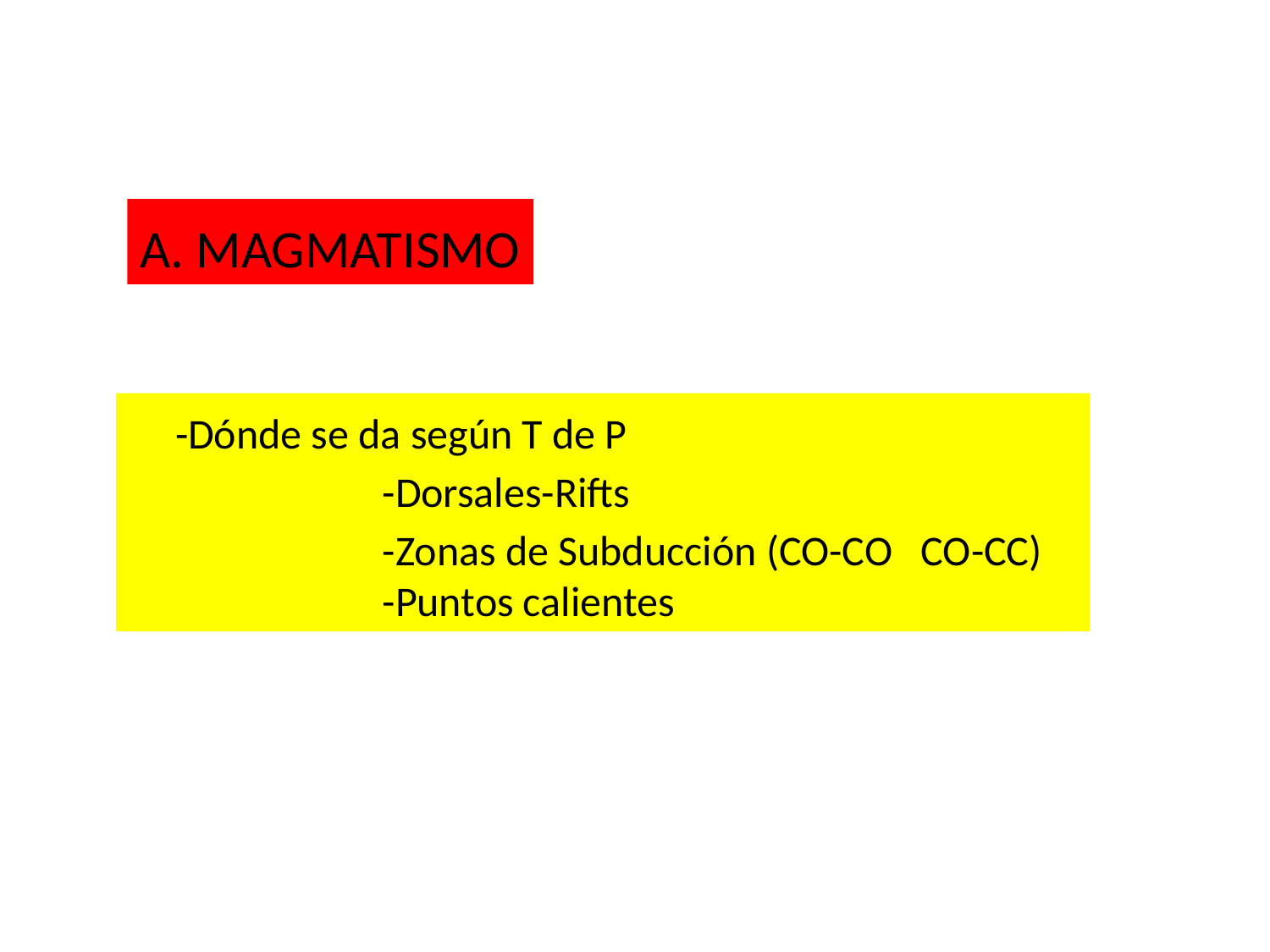

A. MAGMATISMO
-Dónde se da según T de P
		-Dorsales-Rifts
		-Zonas de Subducción (CO-CO   CO-CC)
		-Puntos calientes